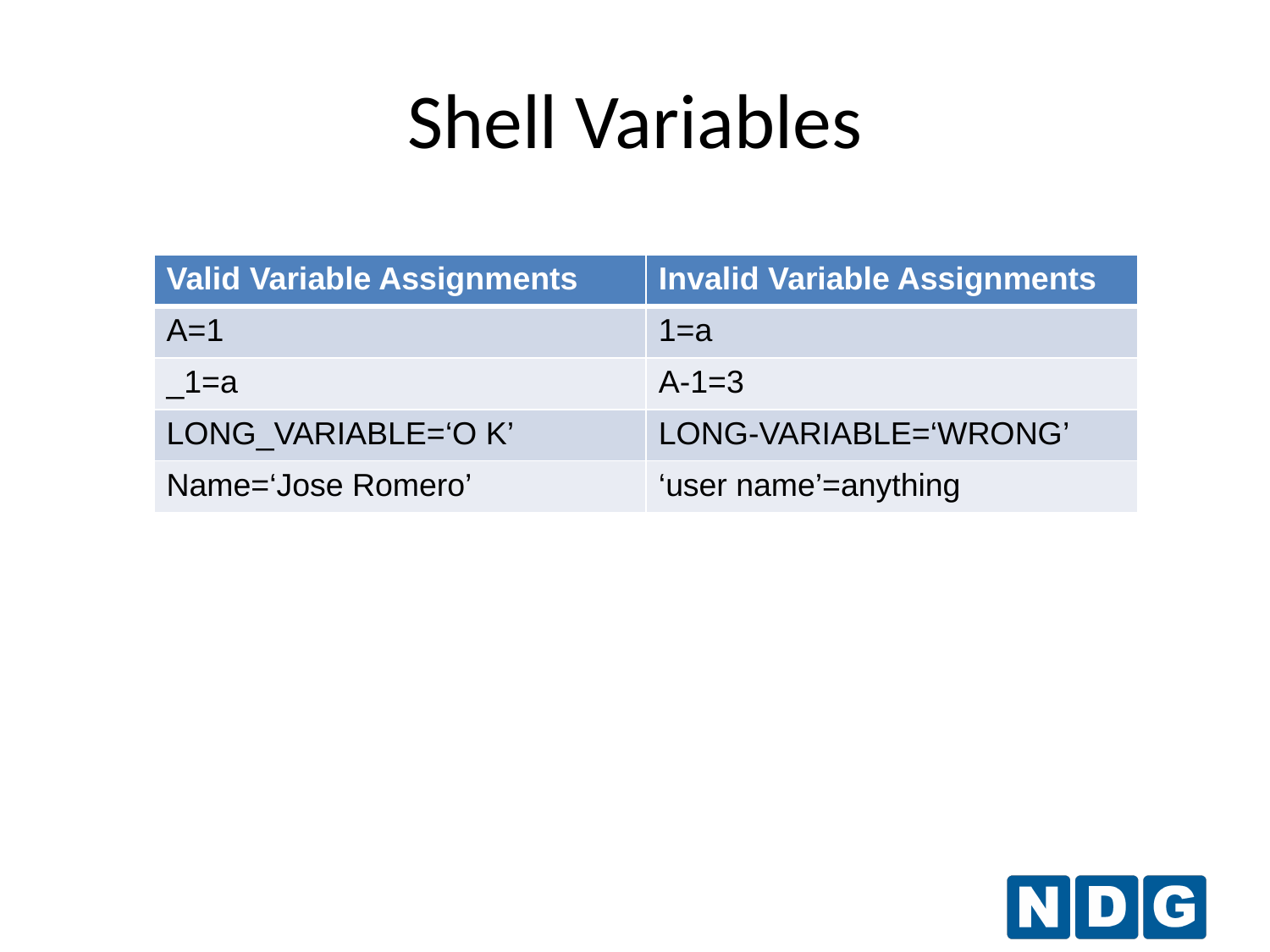

Shell Variables

| Valid Variable Assignments | Invalid Variable Assignments |
| --- | --- |
| A=1 | 1=a |
| \_1=a | A-1=3 |
| LONG\_VARIABLE=‘O K’ | LONG-VARIABLE=‘WRONG’ |
| Name=‘Jose Romero’ | ‘user name’=anything |